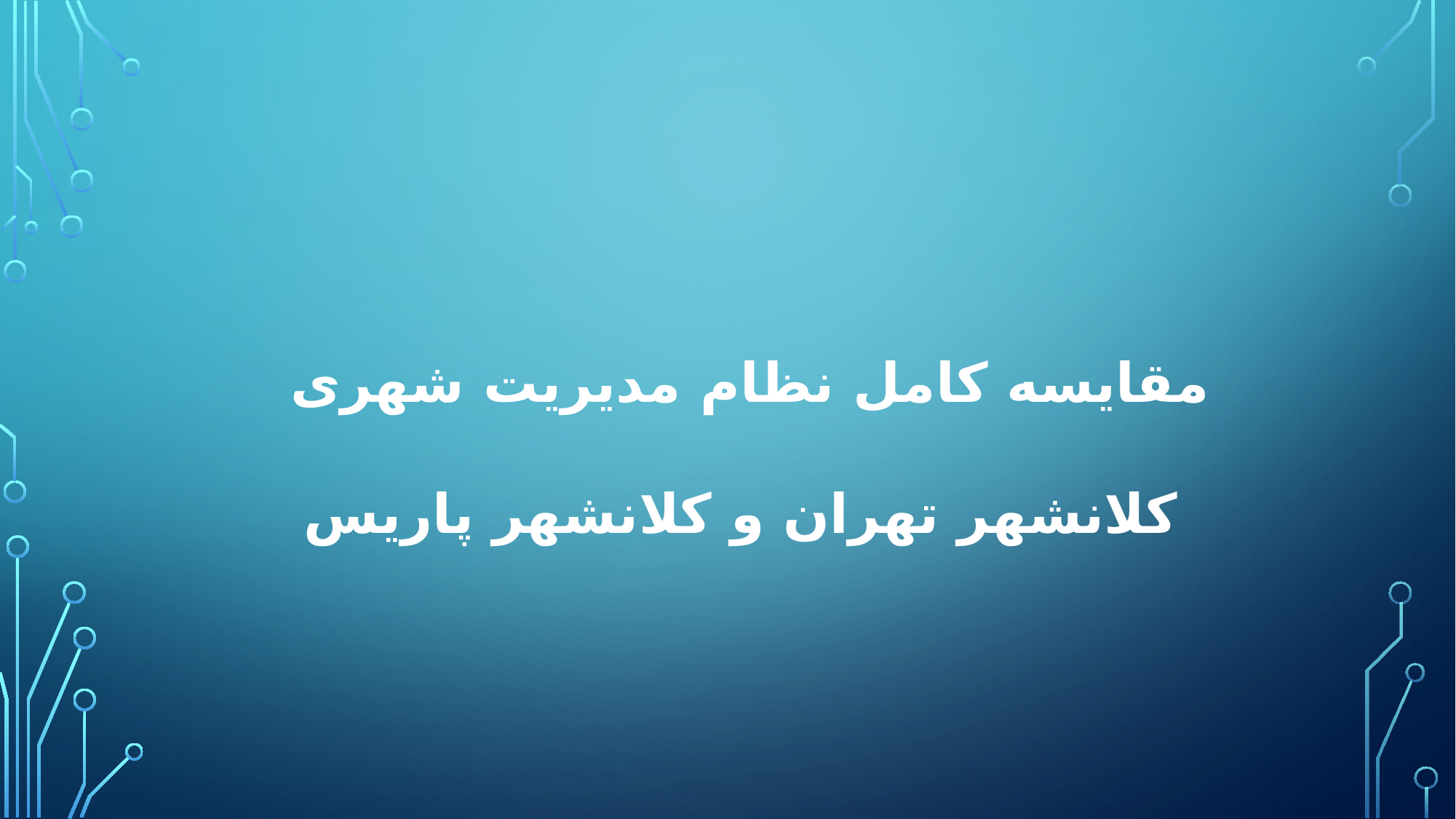

مقایسه کامل نظام مدیریت شهری
 کلانشهر تهران و کلانشهر پاریس